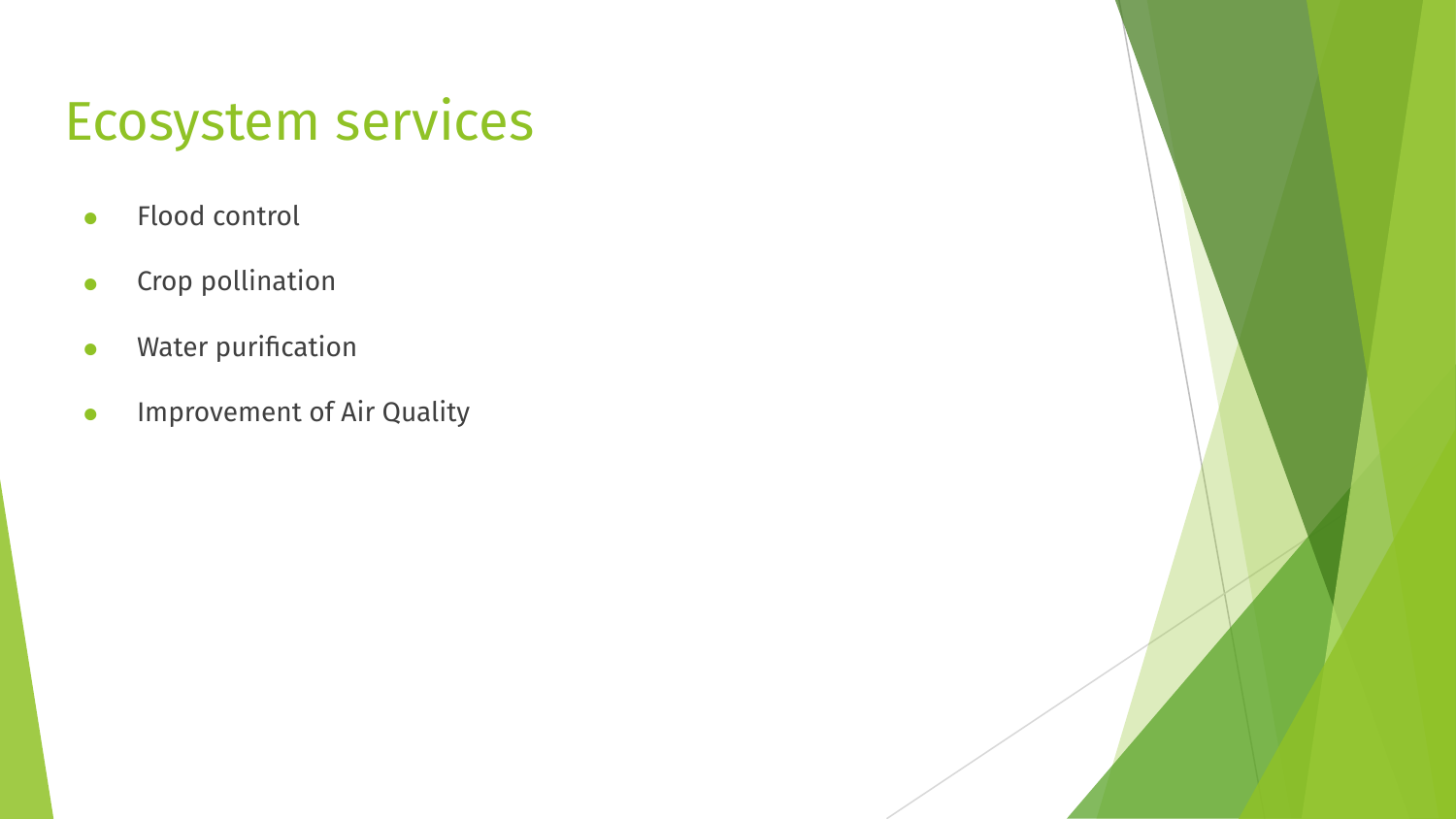

# Ecosystem services
Flood control

Crop pollination

Water purification

Improvement of Air Quality